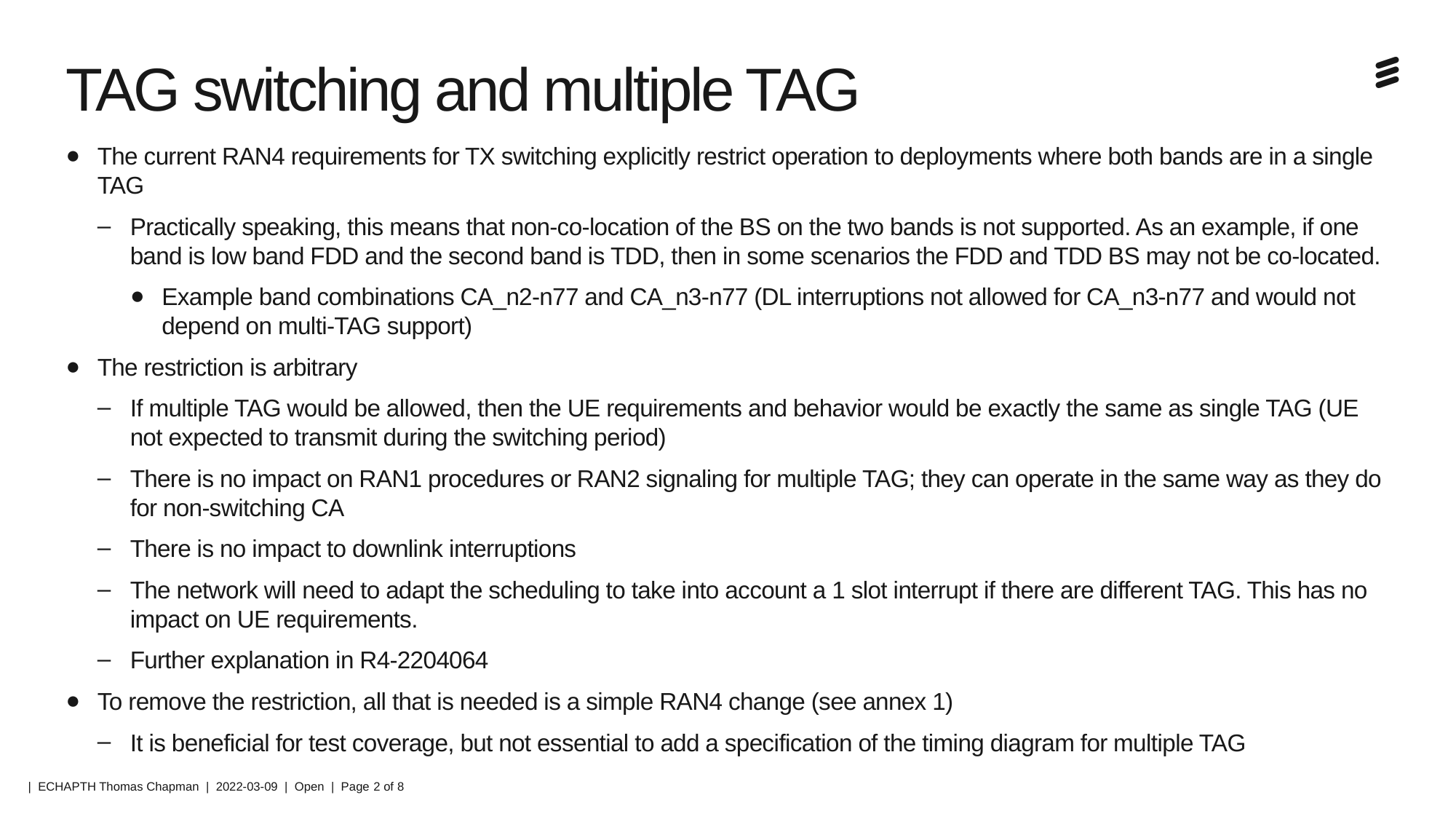

# TAG switching and multiple TAG
The current RAN4 requirements for TX switching explicitly restrict operation to deployments where both bands are in a single TAG
Practically speaking, this means that non-co-location of the BS on the two bands is not supported. As an example, if one band is low band FDD and the second band is TDD, then in some scenarios the FDD and TDD BS may not be co-located.
Example band combinations CA_n2-n77 and CA_n3-n77 (DL interruptions not allowed for CA_n3-n77 and would not depend on multi-TAG support)
The restriction is arbitrary
If multiple TAG would be allowed, then the UE requirements and behavior would be exactly the same as single TAG (UE not expected to transmit during the switching period)
There is no impact on RAN1 procedures or RAN2 signaling for multiple TAG; they can operate in the same way as they do for non-switching CA
There is no impact to downlink interruptions
The network will need to adapt the scheduling to take into account a 1 slot interrupt if there are different TAG. This has no impact on UE requirements.
Further explanation in R4-2204064
To remove the restriction, all that is needed is a simple RAN4 change (see annex 1)
It is beneficial for test coverage, but not essential to add a specification of the timing diagram for multiple TAG